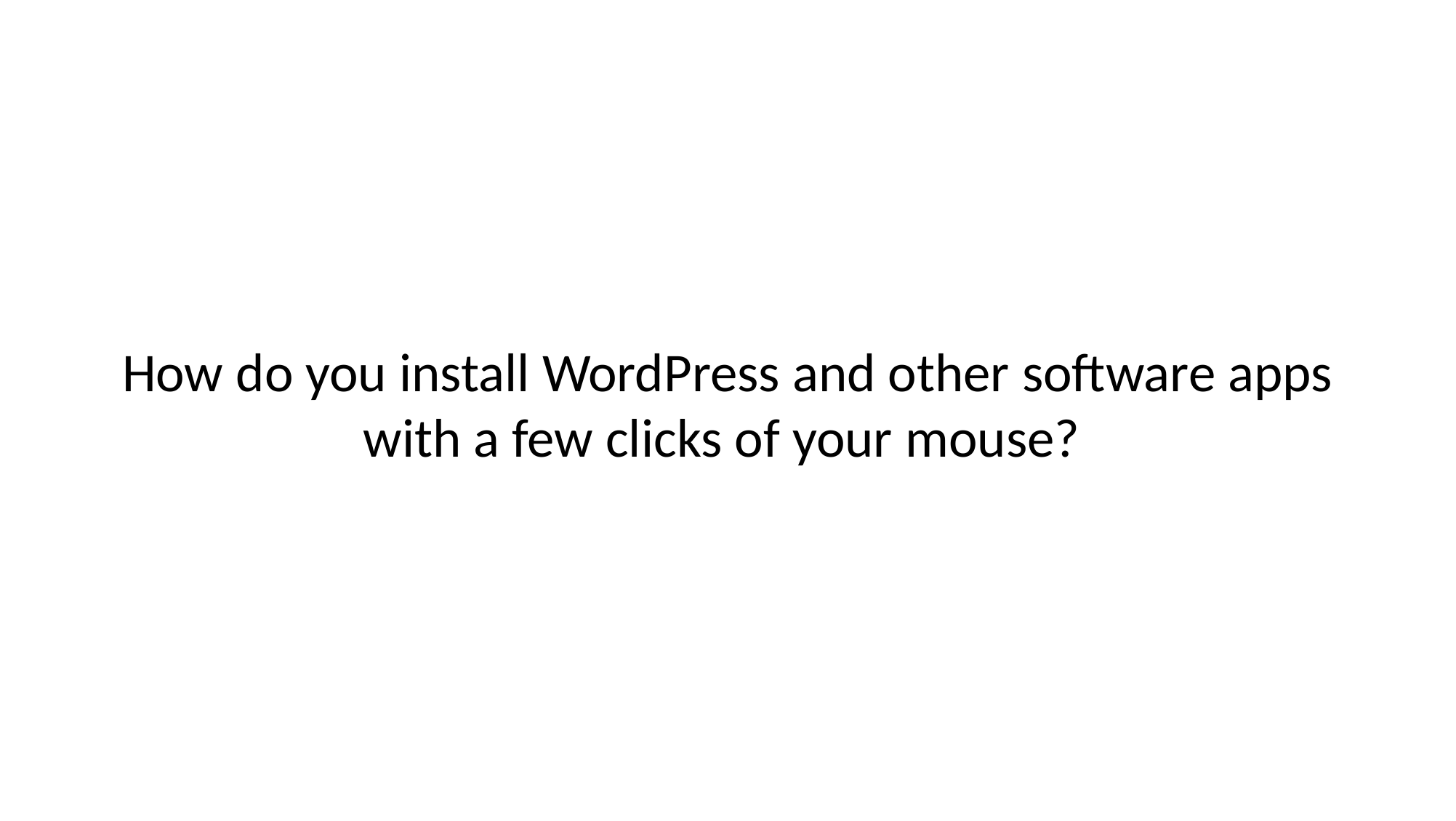

# How do you install WordPress and other software apps with a few clicks of your mouse?